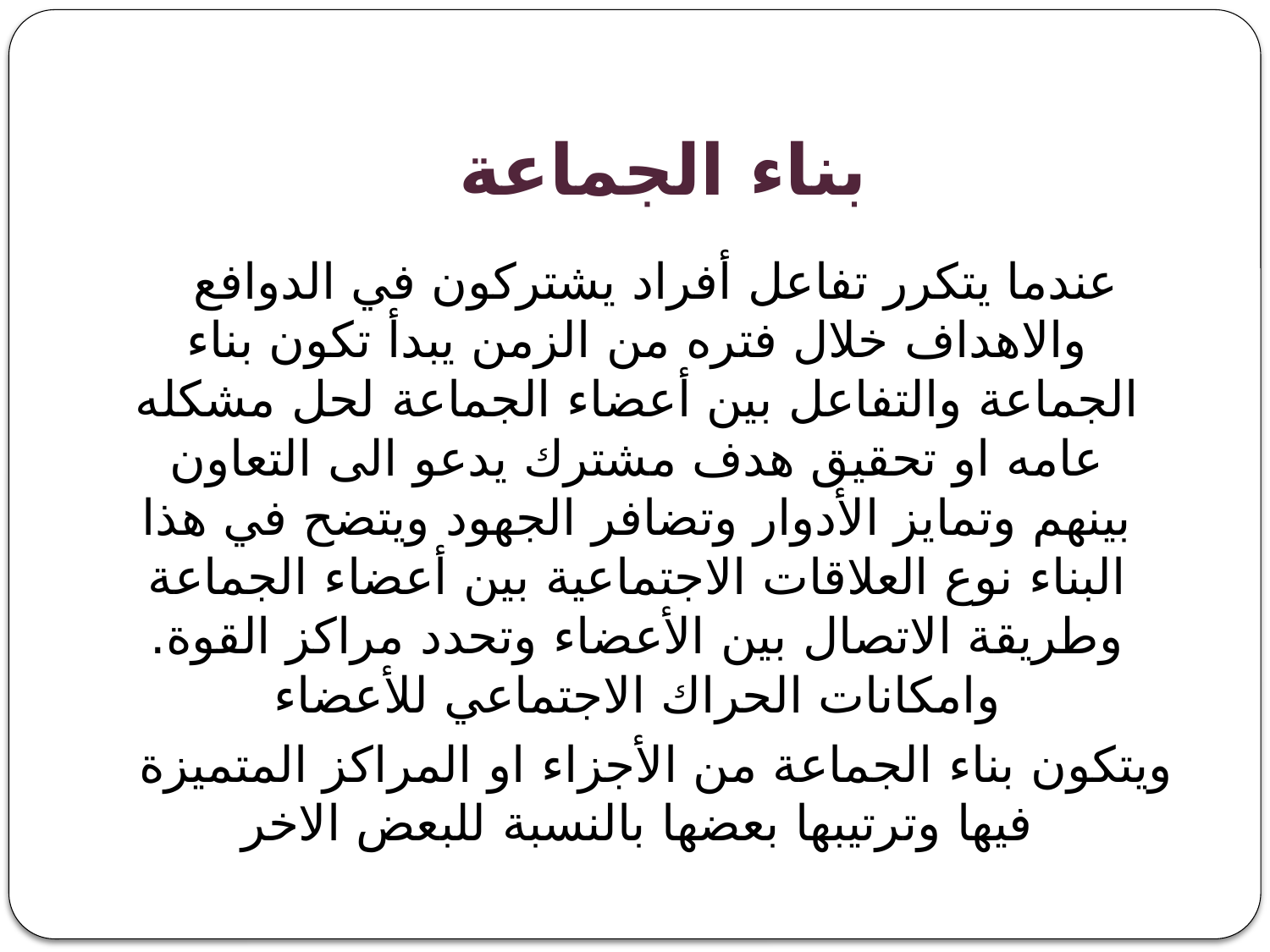

# بناء الجماعة
عندما يتكرر تفاعل أفراد يشتركون في الدوافع والاهداف خلال فتره من الزمن يبدأ تكون بناء الجماعة والتفاعل بين أعضاء الجماعة لحل مشكله عامه او تحقيق هدف مشترك يدعو الى التعاون بينهم وتمايز الأدوار وتضافر الجهود ويتضح في هذا البناء نوع العلاقات الاجتماعية بين أعضاء الجماعة وطريقة الاتصال بين الأعضاء وتحدد مراكز القوة. وامكانات الحراك الاجتماعي للأعضاء
ويتكون بناء الجماعة من الأجزاء او المراكز المتميزة فيها وترتيبها بعضها بالنسبة للبعض الاخر